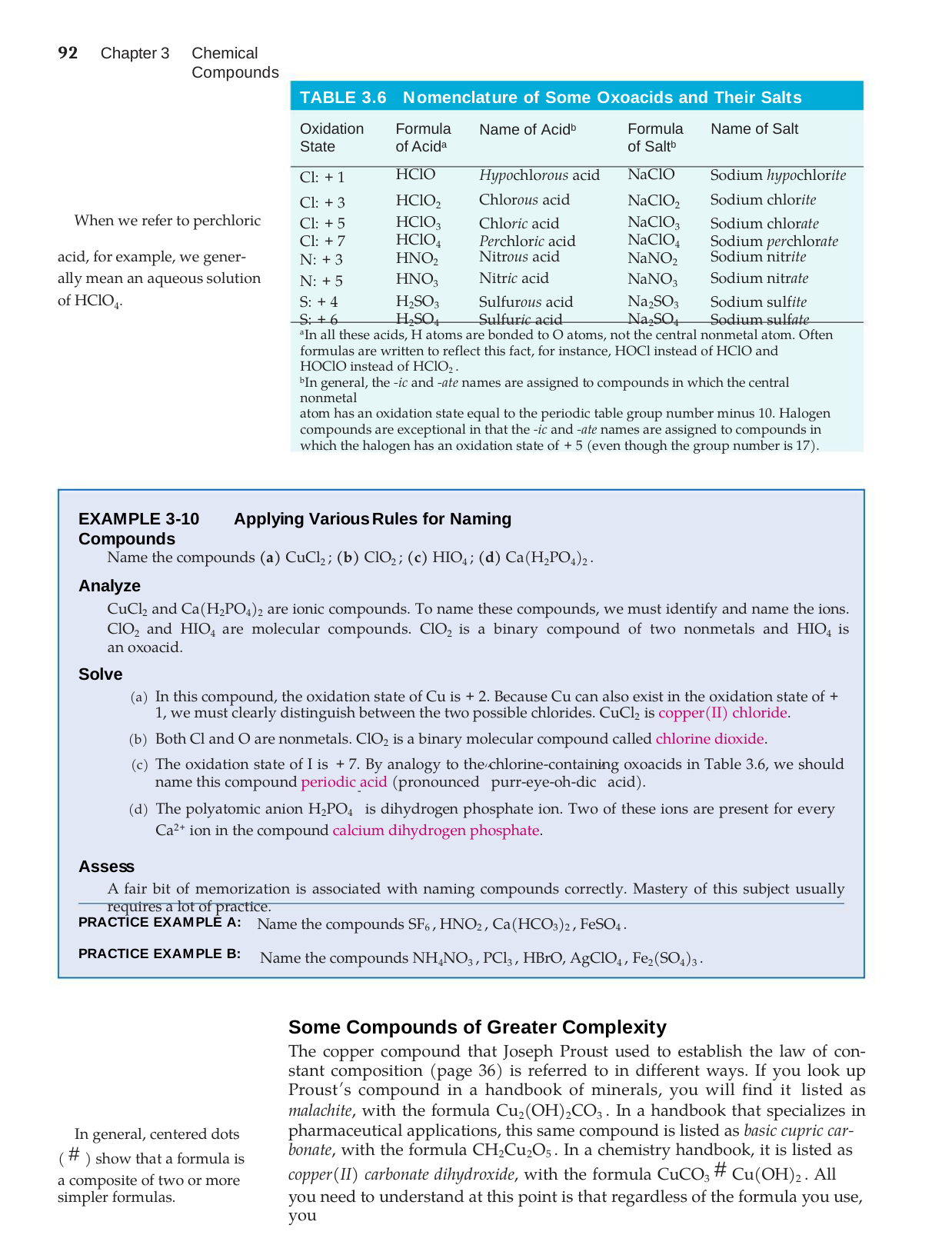

92	Chapter 3
Chemical Compounds
TABLE 3.6	Nomenclature of Some Oxoacids and Their Salts
|  | Oxidation State | Formula of Acida | Name of Acidb | Formula of Saltb | Name of Salt |
| --- | --- | --- | --- | --- | --- |
|  | Cl: + 1 | HClO | Hypochlorous acid | NaClO | Sodium hypochlorite |
|  | Cl: + 3 | HClO2 | Chlorous acid | NaClO2 | Sodium chlorite |
| When we refer to perchloric | Cl: + 5 Cl: + 7 | HClO3 HClO4 | Chloric acid Perchloric acid | NaClO3 NaClO4 | Sodium chlorate Sodium perchlorate |
| acid, for example, we gener- | N: + 3 | HNO2 | Nitrous acid | NaNO2 | Sodium nitrite |
| ally mean an aqueous solution | N: + 5 | HNO3 | Nitric acid | NaNO3 | Sodium nitrate |
| of HClO4. | S: + 4 S: + 6 | H2SO3 H2SO4 | Sulfurous acid Sulfuric acid | Na2SO3 Na2SO4 | Sodium sulfite Sodium sulfate |
aIn all these acids, H atoms are bonded to O atoms, not the central nonmetal atom. Often
formulas are written to reflect this fact, for instance, HOCl instead of HClO and HOClO instead of HClO2 .
bIn general, the -ic and -ate names are assigned to compounds in which the central nonmetal
atom has an oxidation state equal to the periodic table group number minus 10. Halogen compounds are exceptional in that the -ic and -ate names are assigned to compounds in which the halogen has an oxidation state of + 5 (even though the group number is 17).
EXAMPLE 3-10	Applying Various Rules for Naming Compounds
Name the compounds (a) CuCl2 ; (b) ClO2 ; (c) HIO4 ; (d) Ca(H2PO4)2 .
Analyze
CuCl2 and Ca(H2PO4)2 are ionic compounds. To name these compounds, we must identify and name the ions. ClO2  and  HIO4  are  molecular  compounds.  ClO2  is  a  binary  compound  of  two  nonmetals  and  HIO4  is an oxoacid.
Solve
In this compound, the oxidation state of Cu is + 2. Because Cu can also exist in the oxidation state of + 1, we must clearly distinguish between the two possible chlorides. CuCl2 is copper(II) chloride.
Both Cl and O are nonmetals. ClO2 is a binary molecular compound called chlorine dioxide.
The oxidation state of I is  + 7. By analogy to the chlorine-containing oxoacids in Table 3.6, we should name this compound periodic acid (pronounced   purr-eye-oh-dic   acid).
The polyatomic anion H2PO4                                is dihydrogen phosphate ion. Two of these ions are present for every Ca2+ ion in the compound calcium dihydrogen phosphate.

Assess
A fair bit of memorization is associated with naming compounds correctly. Mastery of this subject usually requires a lot of practice.

-
Name the compounds SF6 , HNO2 , Ca(HCO3)2 , FeSO4 .
Name the compounds NH4NO3 , PCl3 , HBrO, AgClO4 , Fe2(SO4)3 .
PRACTICE EXAMPLE A:
PRACTICE EXAMPLE B:
Some Compounds of Greater Complexity
The copper compound that Joseph Proust used to establish the law of con- stant composition (page 36) is referred to in different ways. If you look up Proust s compound in a handbook of minerals, you will find it  listed as malachite, with the formula Cu2(OH)2CO3 . In a handbook that specializes in pharmaceutical applications, this same compound is listed as basic cupric car-

In general, centered dots
( # ) show that a formula is a composite of two or more simpler formulas.
bonate, with the formula CH2Cu2O5 . In a chemistry handbook, it is listed as
copper(II) carbonate dihydroxide, with the formula CuCO3 # Cu(OH)2 . All you need to understand at this point is that regardless of the formula you use, you